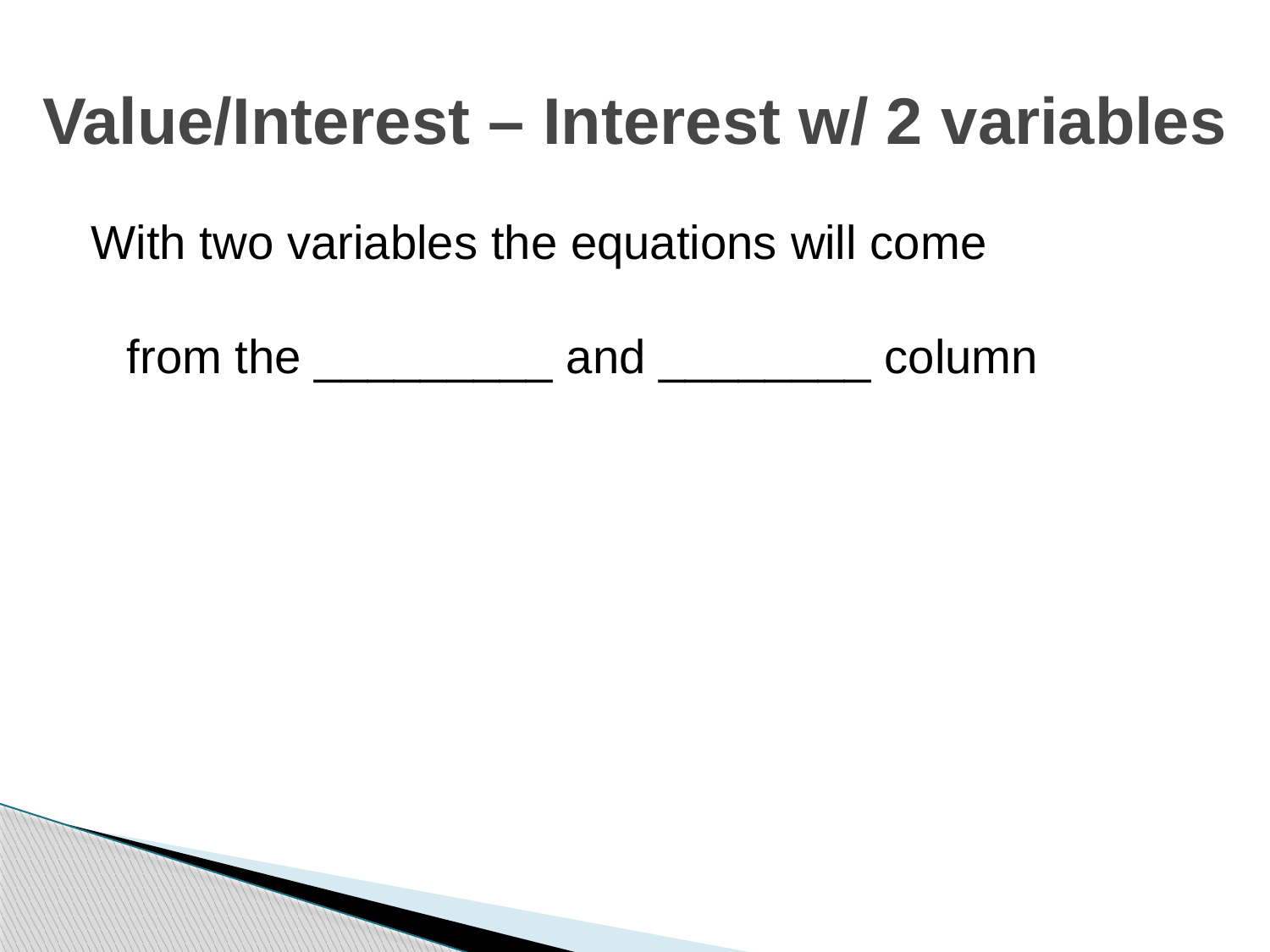

# Value/Interest – Interest w/ 2 variables
With two variables the equations will come
from the _________ and ________ column